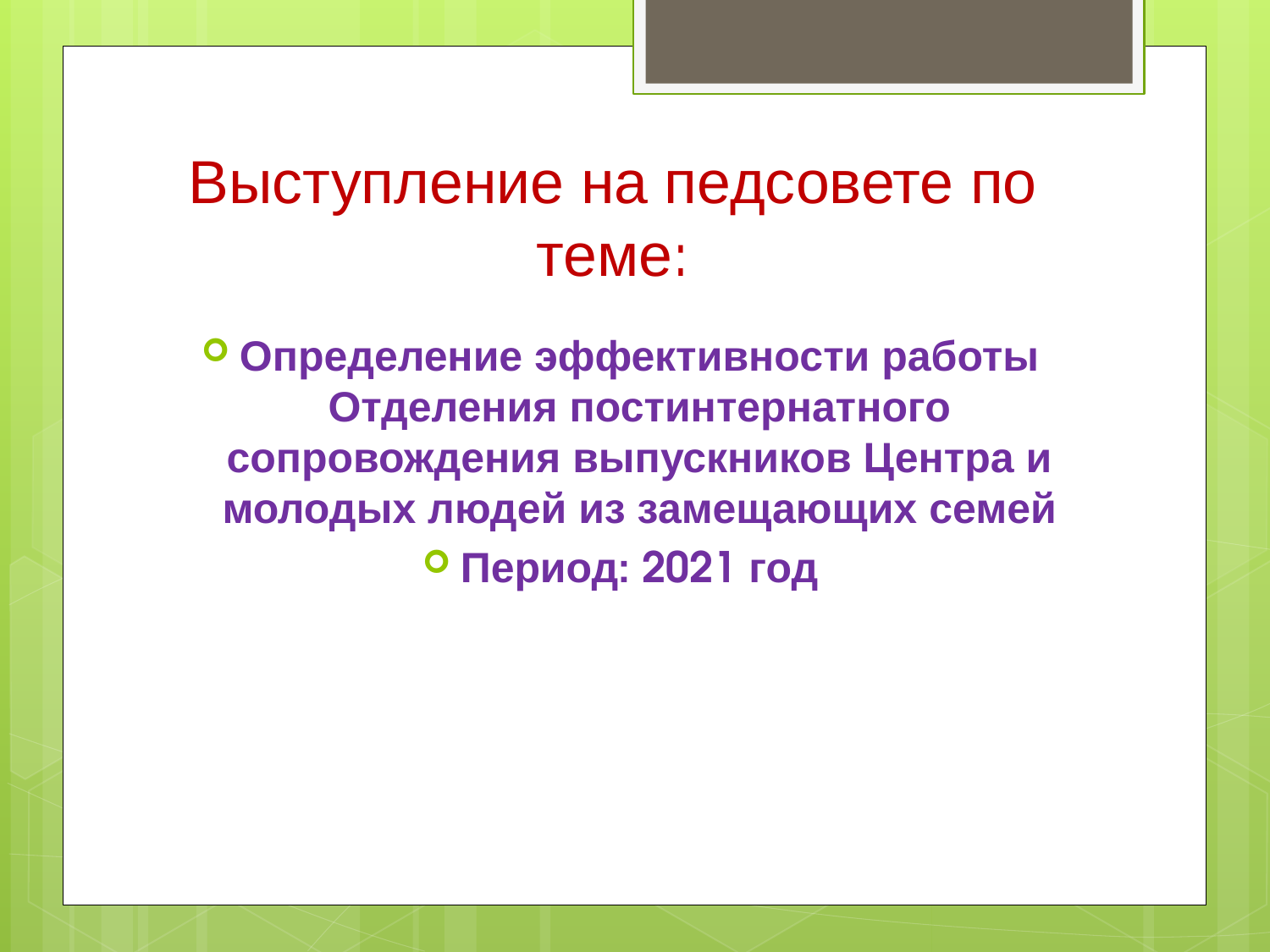

# Выступление на педсовете по теме:
Определение эффективности работы Отделения постинтернатного сопровождения выпускников Центра и молодых людей из замещающих семей
Период: 2021 год